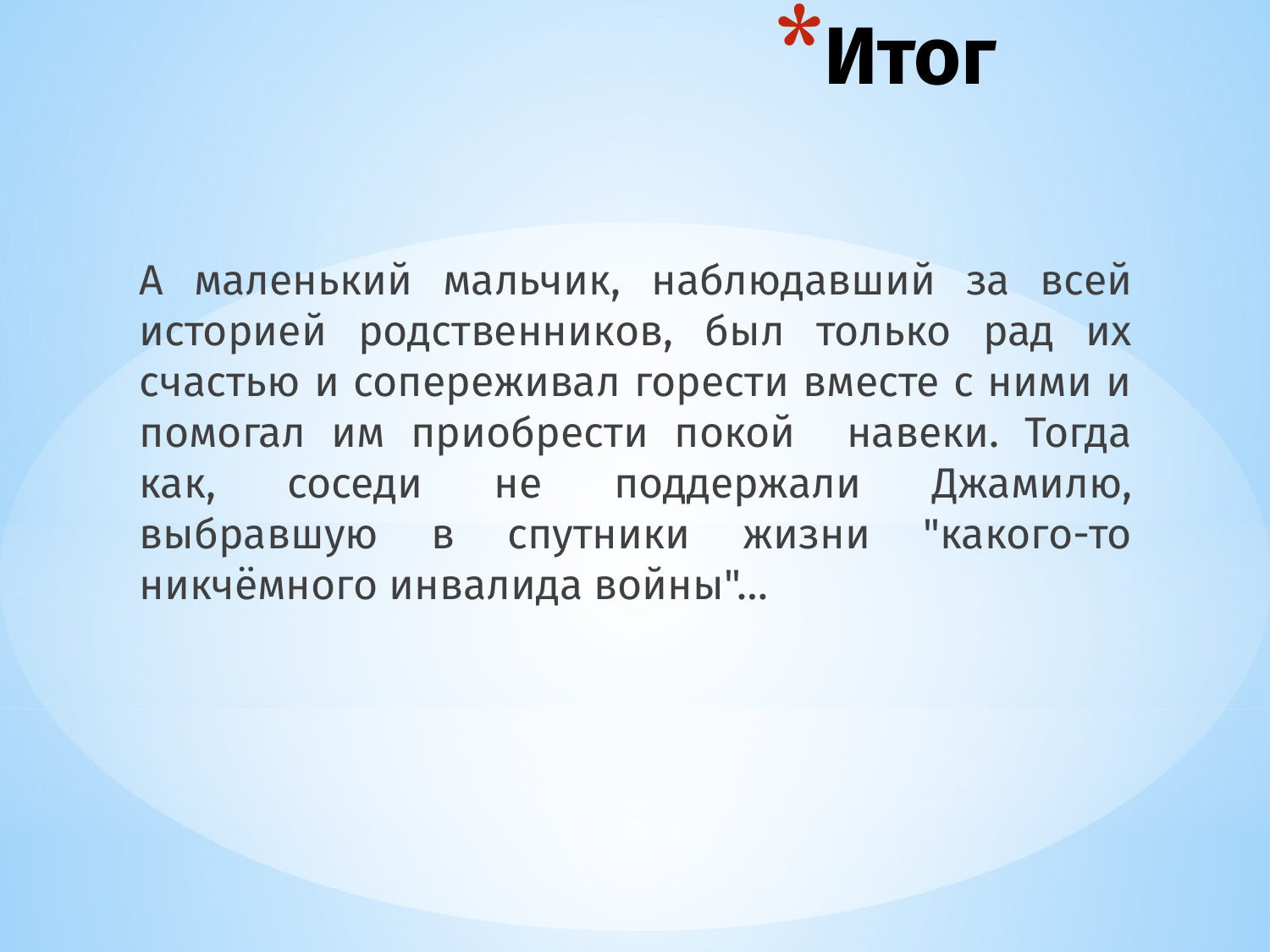

# Итог
А маленький мальчик, наблюдавший за всей историей родственников, был только рад их счастью и сопереживал горести вместе с ними и помогал им приобрести покой  навеки. Тогда как, соседи не поддержали Джамилю, выбравшую в спутники жизни "какого-то никчёмного инвалида войны"…